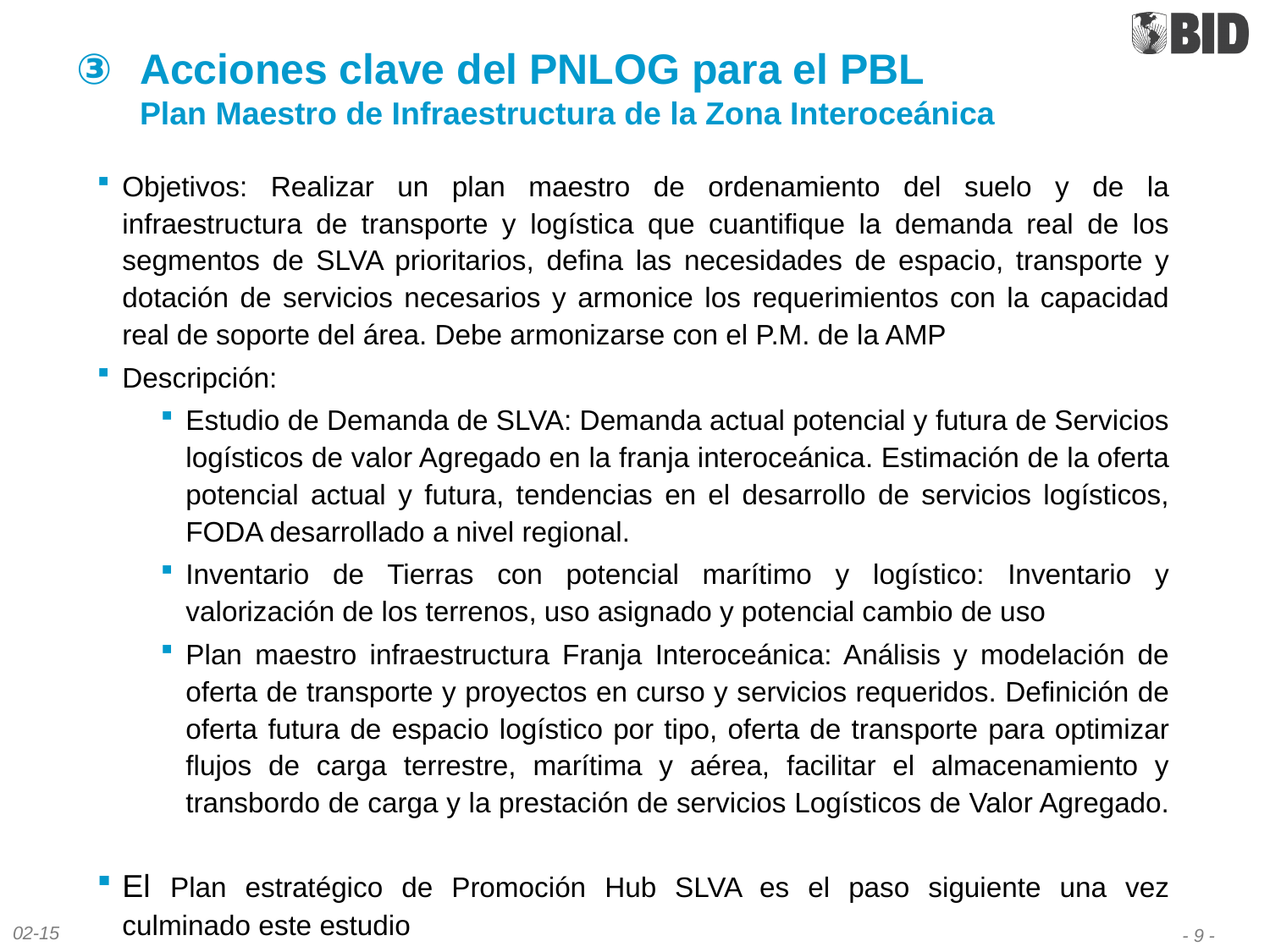

# Acciones clave del PNLOG para el PBL Plan Maestro de Infraestructura de la Zona Interoceánica
Objetivos: Realizar un plan maestro de ordenamiento del suelo y de la infraestructura de transporte y logística que cuantifique la demanda real de los segmentos de SLVA prioritarios, defina las necesidades de espacio, transporte y dotación de servicios necesarios y armonice los requerimientos con la capacidad real de soporte del área. Debe armonizarse con el P.M. de la AMP
Descripción:
Estudio de Demanda de SLVA: Demanda actual potencial y futura de Servicios logísticos de valor Agregado en la franja interoceánica. Estimación de la oferta potencial actual y futura, tendencias en el desarrollo de servicios logísticos, FODA desarrollado a nivel regional.
Inventario de Tierras con potencial marítimo y logístico: Inventario y valorización de los terrenos, uso asignado y potencial cambio de uso
Plan maestro infraestructura Franja Interoceánica: Análisis y modelación de oferta de transporte y proyectos en curso y servicios requeridos. Definición de oferta futura de espacio logístico por tipo, oferta de transporte para optimizar flujos de carga terrestre, marítima y aérea, facilitar el almacenamiento y transbordo de carga y la prestación de servicios Logísticos de Valor Agregado.
El Plan estratégico de Promoción Hub SLVA es el paso siguiente una vez culminado este estudio
02-15
- 9 -